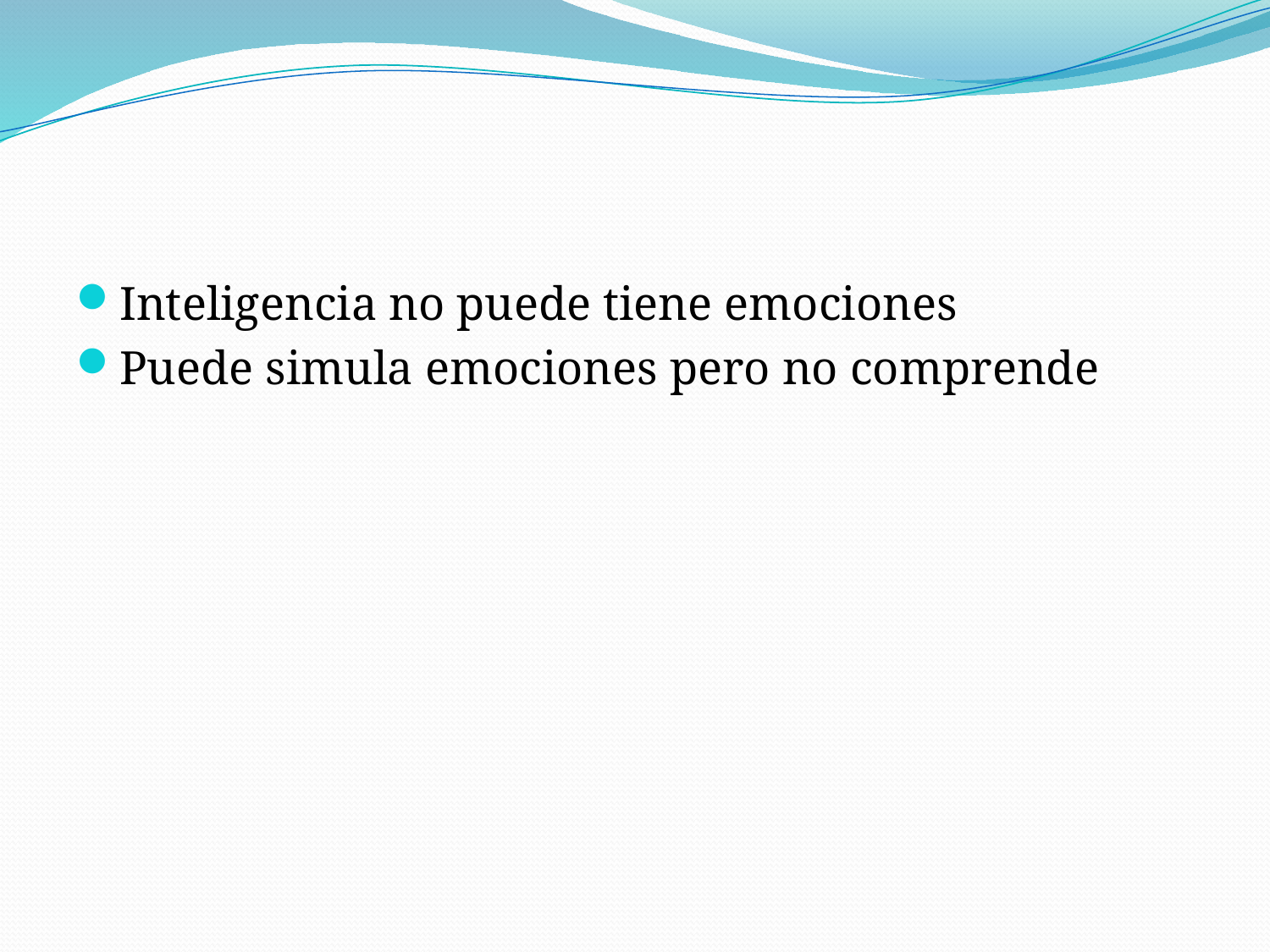

#
Inteligencia no puede tiene emociones
Puede simula emociones pero no comprende